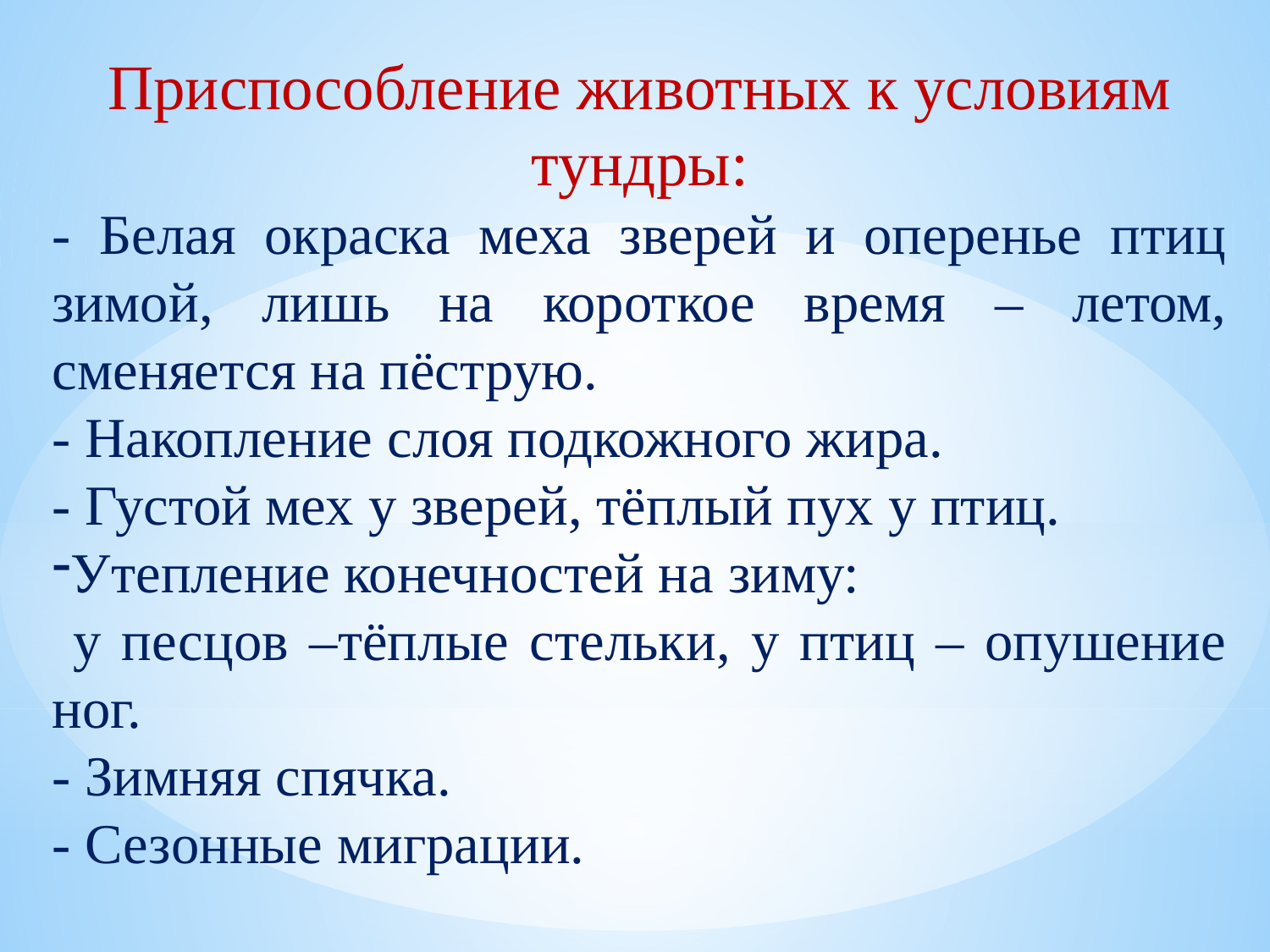

Приспособление животных к условиям тундры:
- Белая окраска меха зверей и оперенье птиц зимой, лишь на короткое время – летом, сменяется на пёструю.
- Накопление слоя подкожного жира.
- Густой мех у зверей, тёплый пух у птиц.
Утепление конечностей на зиму:
 у песцов –тёплые стельки, у птиц – опушение ног.
- Зимняя спячка.
- Сезонные миграции.